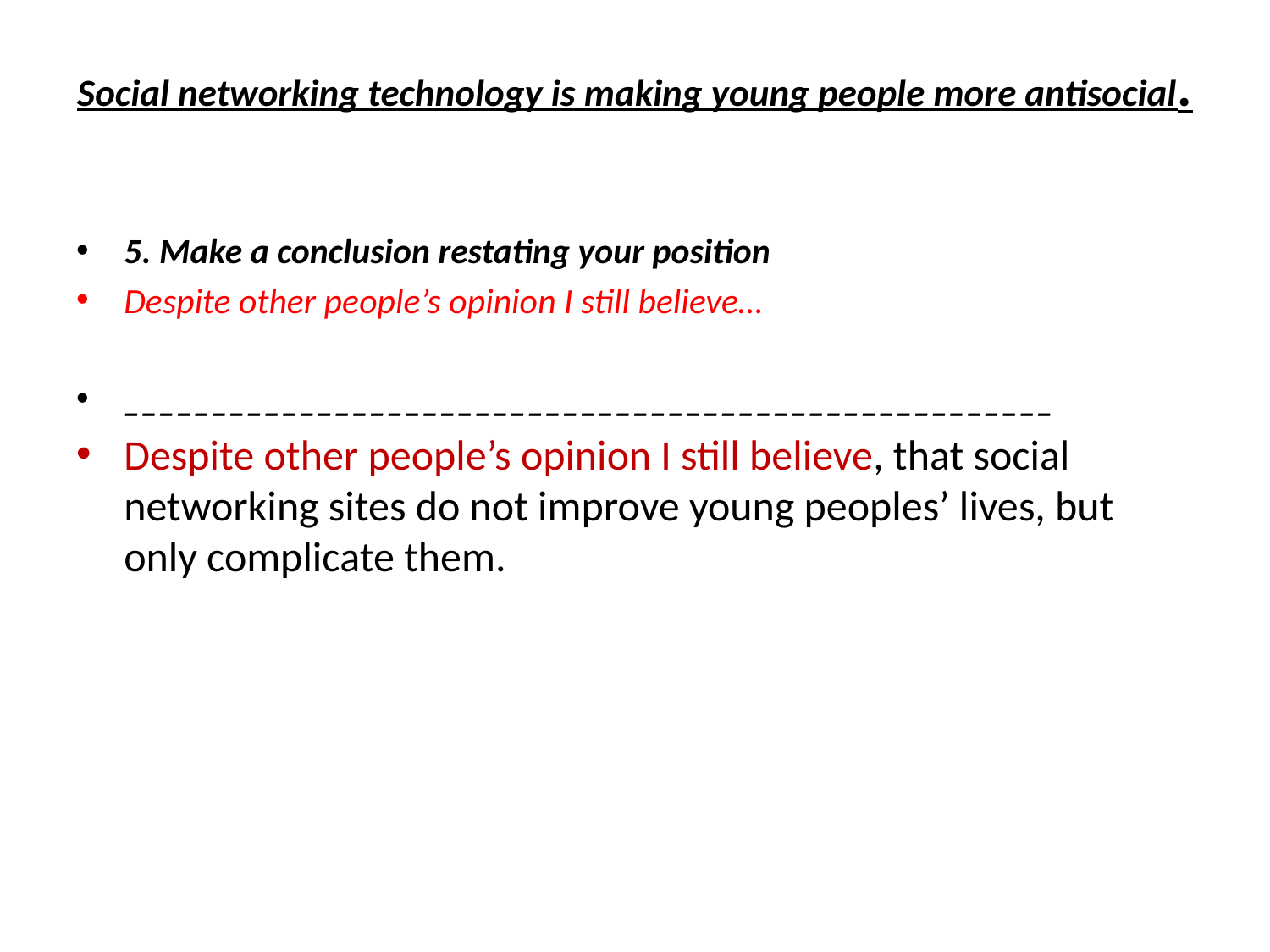

# Social networking technology is making young people more antisocial.
5. Make a conclusion restating your position
Despite other people’s opinion I still believe…

_____________________________________________________
Despite other people’s opinion I still believe, that social networking sites do not improve young peoples’ lives, but only complicate them.